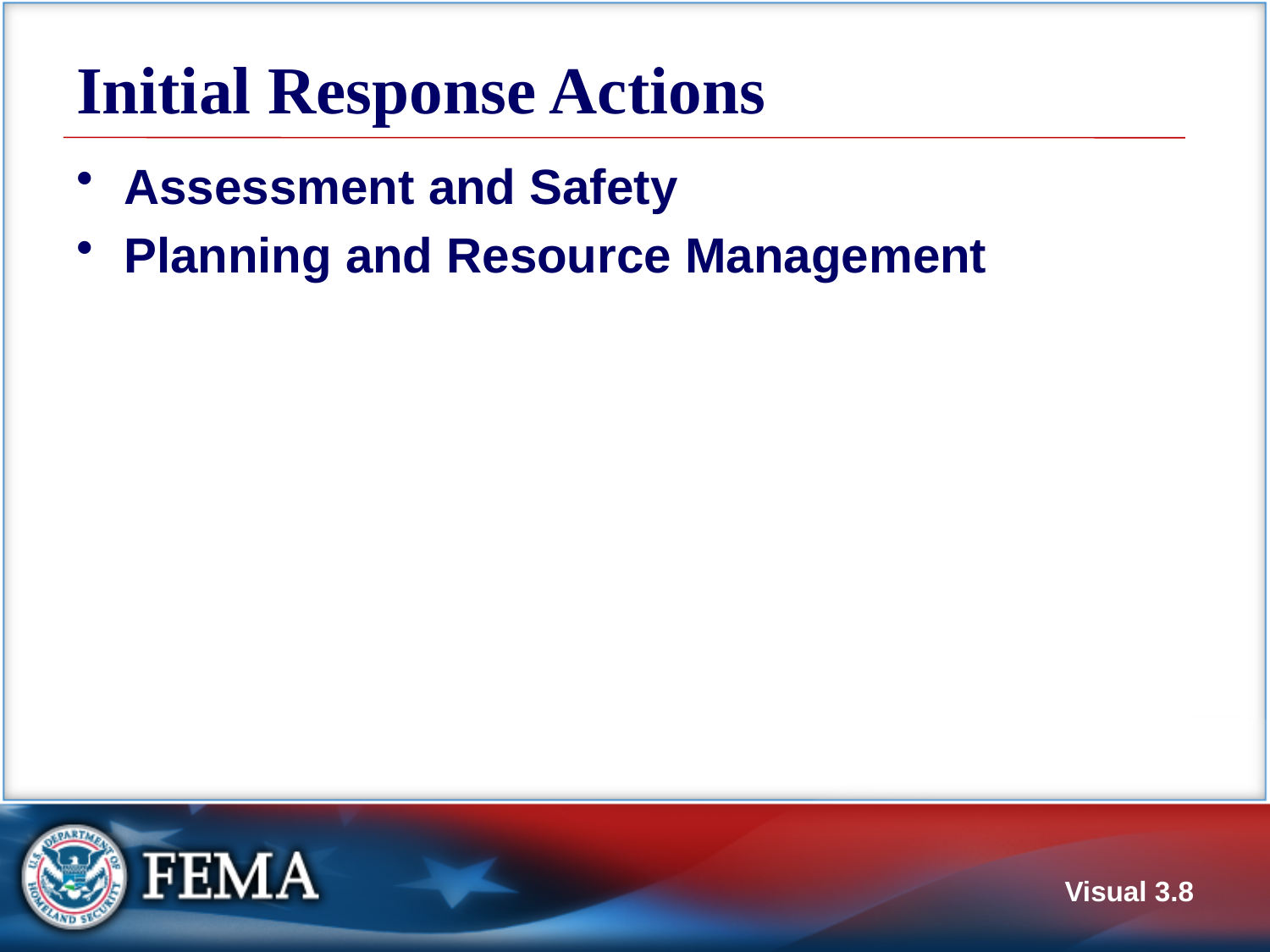

# Initial Response Actions
Assessment and Safety
Planning and Resource Management
Visual 3.8